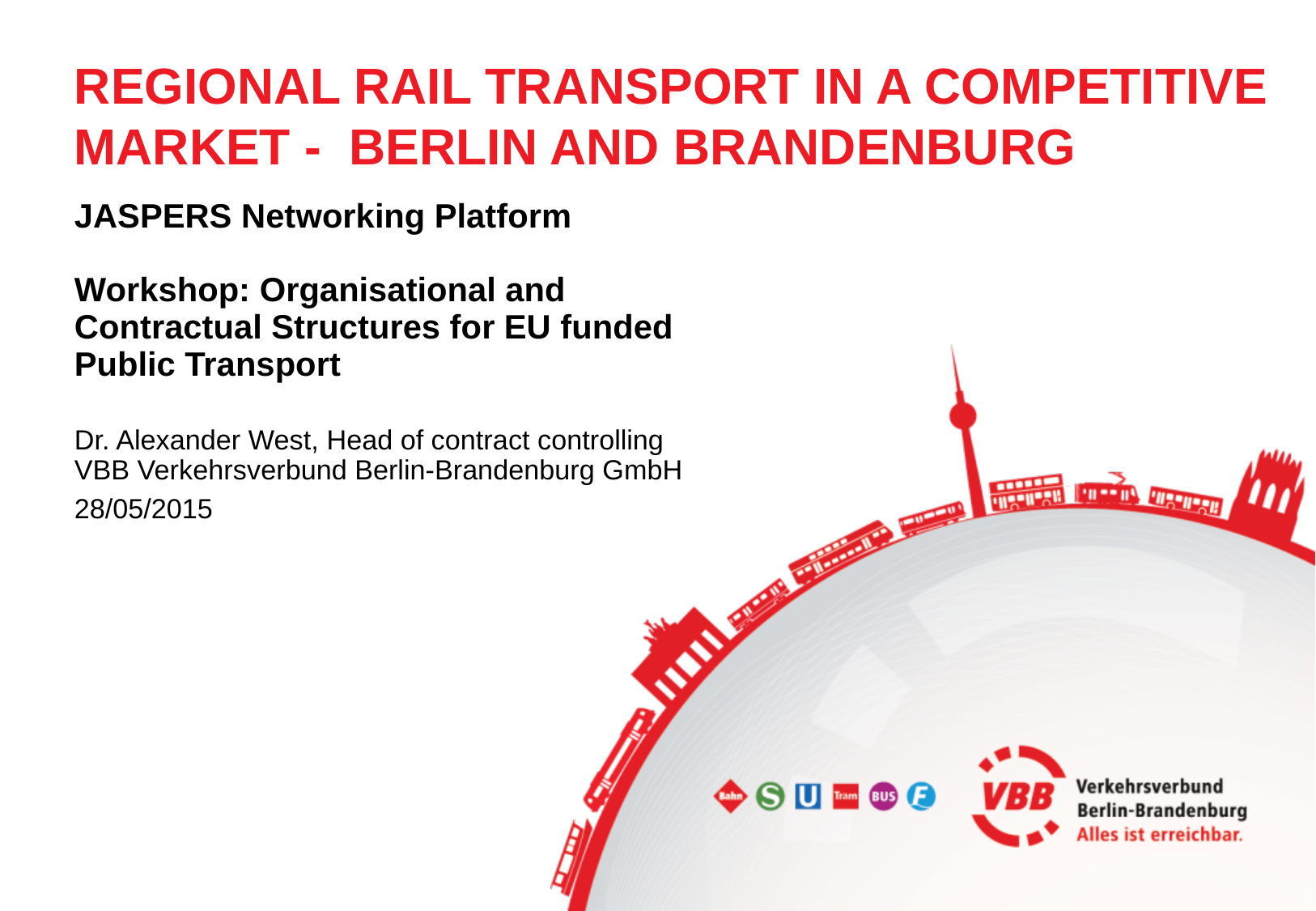

# Regional rail transport in a competitive market -  Berlin and Brandenburg
JASPERS Networking Platform

Workshop: Organisational and Contractual Structures for EU funded Public Transport
Dr. Alexander West, Head of contract controlling
VBB Verkehrsverbund Berlin-Brandenburg GmbH
28/05/2015